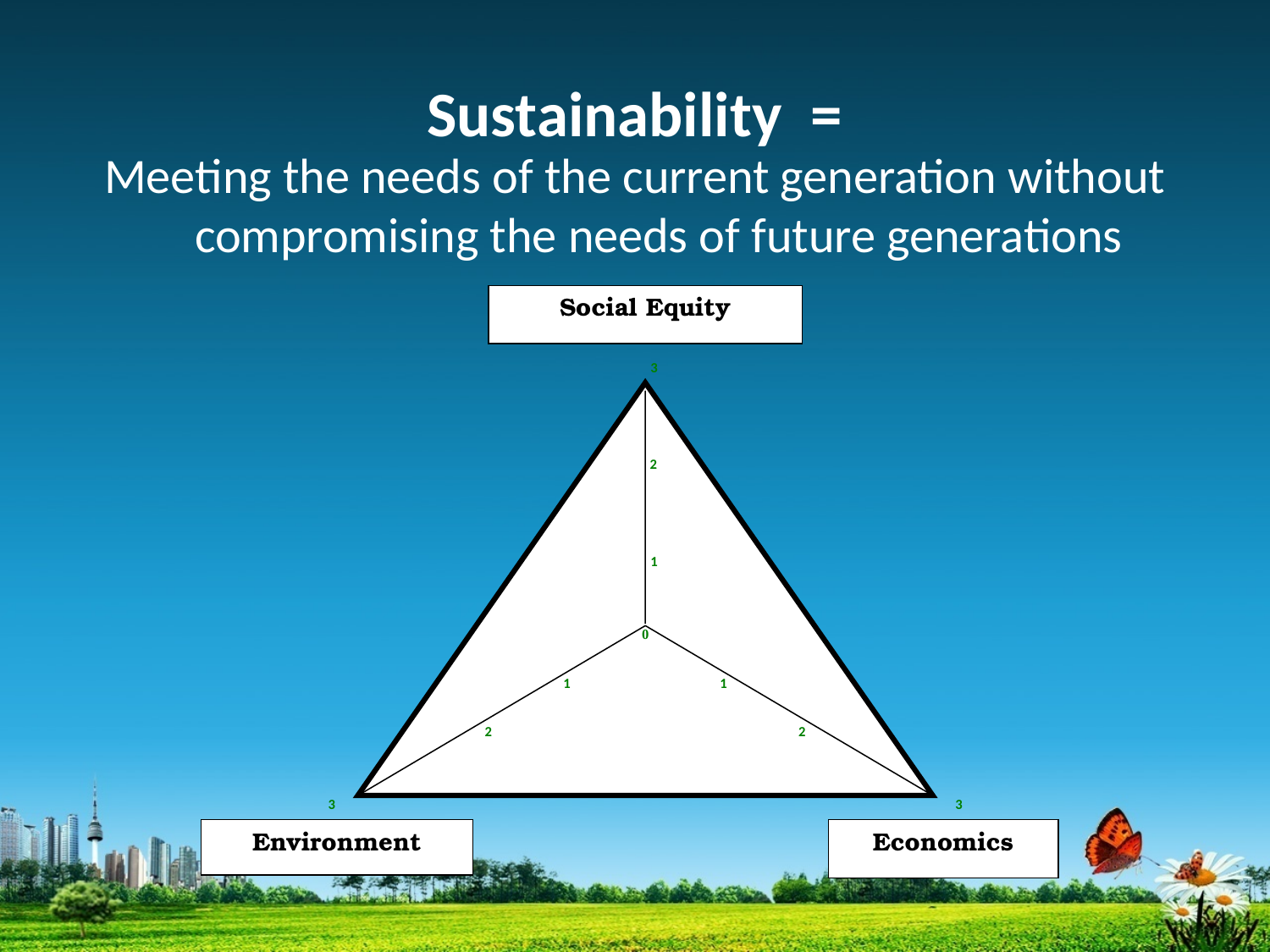

Sustainability  =
Meeting the needs of the current generation without compromising the needs of future generations
Social Equity
3

2
1
0

1
1
2
2

3
3
Environment
Economics